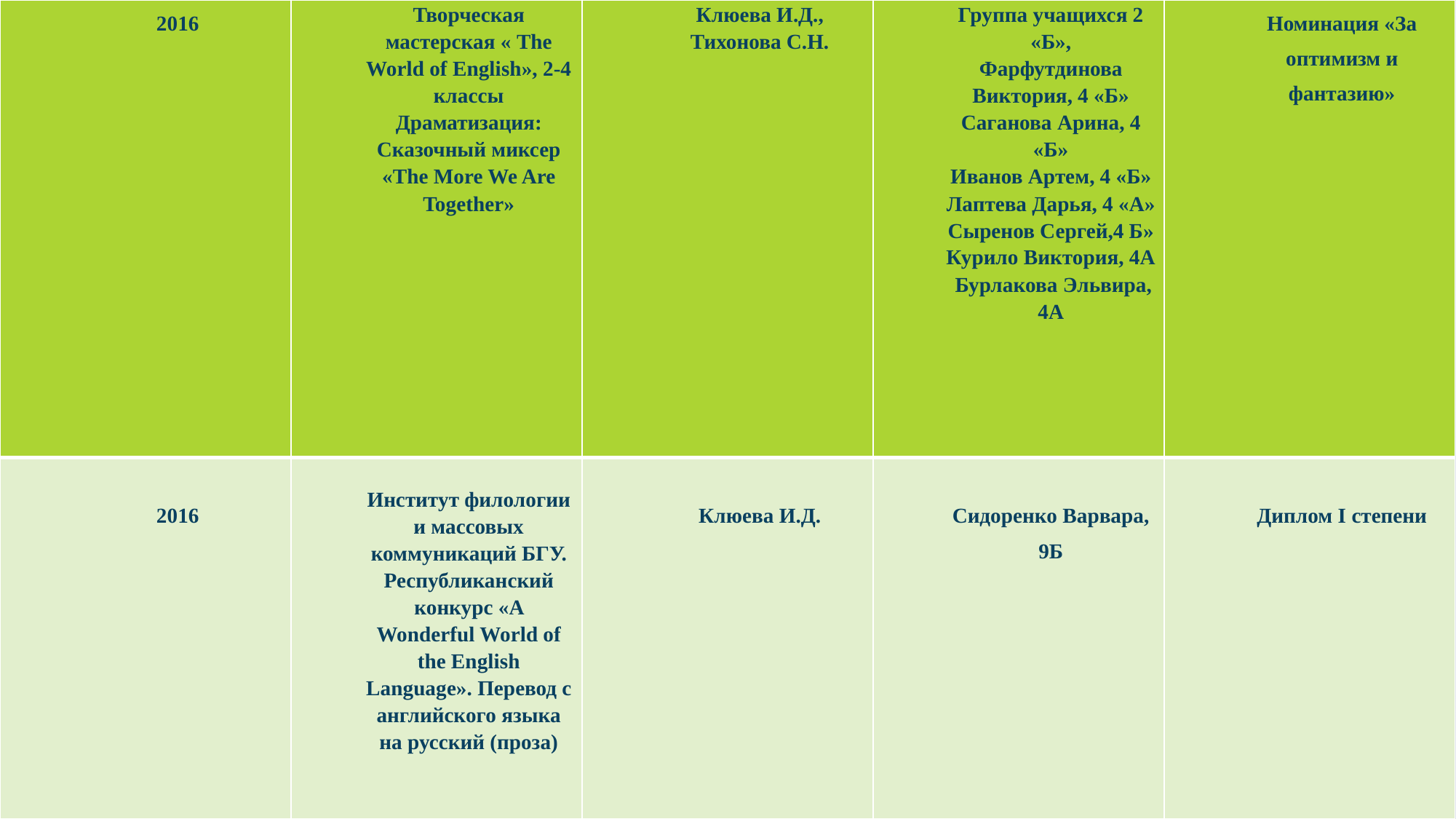

| 2016 | Творческая мастерская « The World of English», 2-4 классы Драматизация: Сказочный миксер «The More We Are Together» | Клюева И.Д., Тихонова С.Н. | Группа учащихся 2 «Б», Фарфутдинова Виктория, 4 «Б» Саганова Арина, 4 «Б» Иванов Артем, 4 «Б» Лаптева Дарья, 4 «А» Сыренов Сергей,4 Б» Курило Виктория, 4А Бурлакова Эльвира, 4А | Номинация «За оптимизм и фантазию» |
| --- | --- | --- | --- | --- |
| 2016 | Институт филологии и массовых коммуникаций БГУ. Республиканский конкурс «A Wonderful World of the English Language». Перевод с английского языка на русский (проза) | Клюева И.Д. | Сидоренко Варвара, 9Б | Диплом I степени |
#